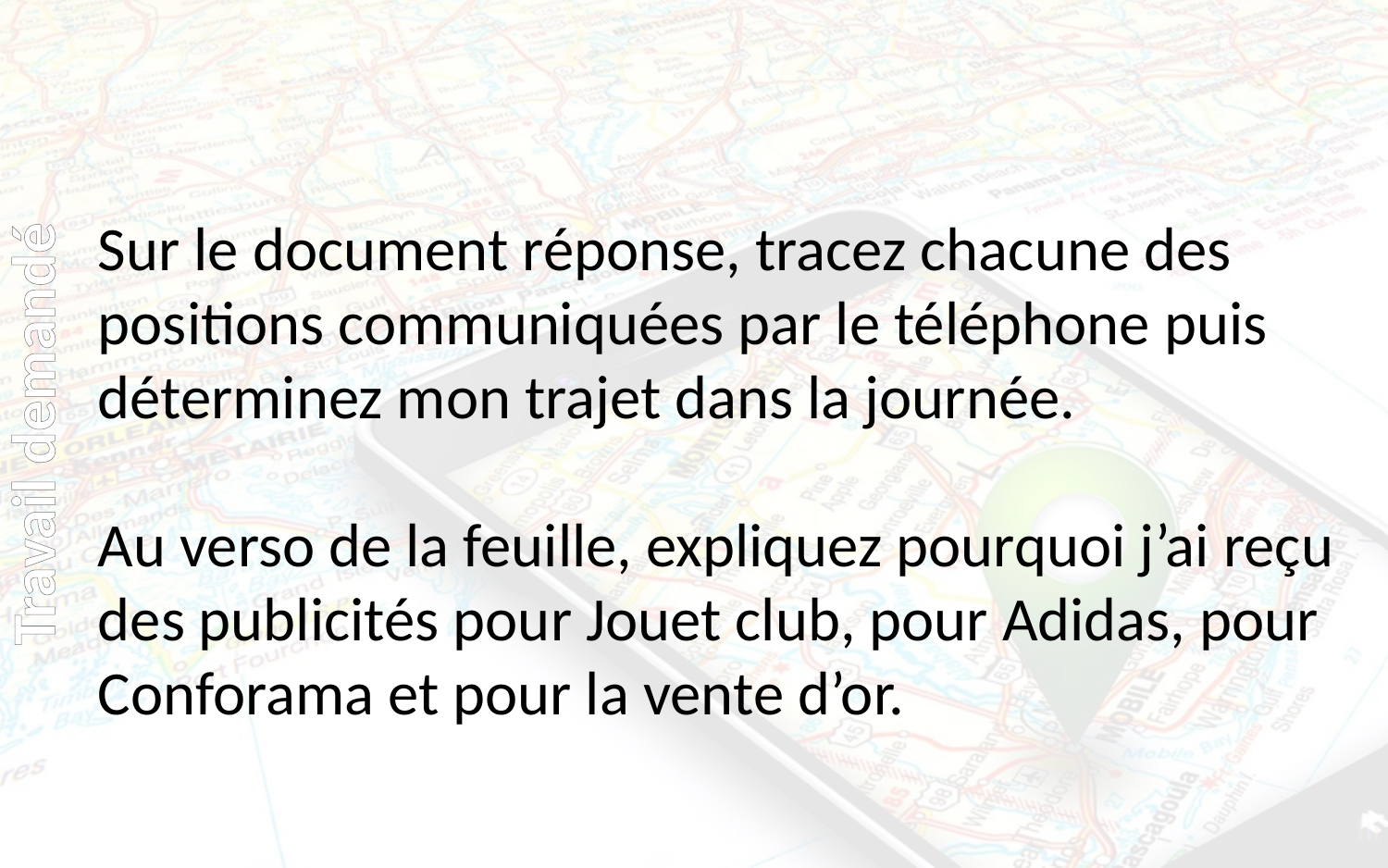

Sur le document réponse, tracez chacune des positions communiquées par le téléphone puis déterminez mon trajet dans la journée.

Au verso de la feuille, expliquez pourquoi j’ai reçu des publicités pour Jouet club, pour Adidas, pour Conforama et pour la vente d’or.
Travail demandé